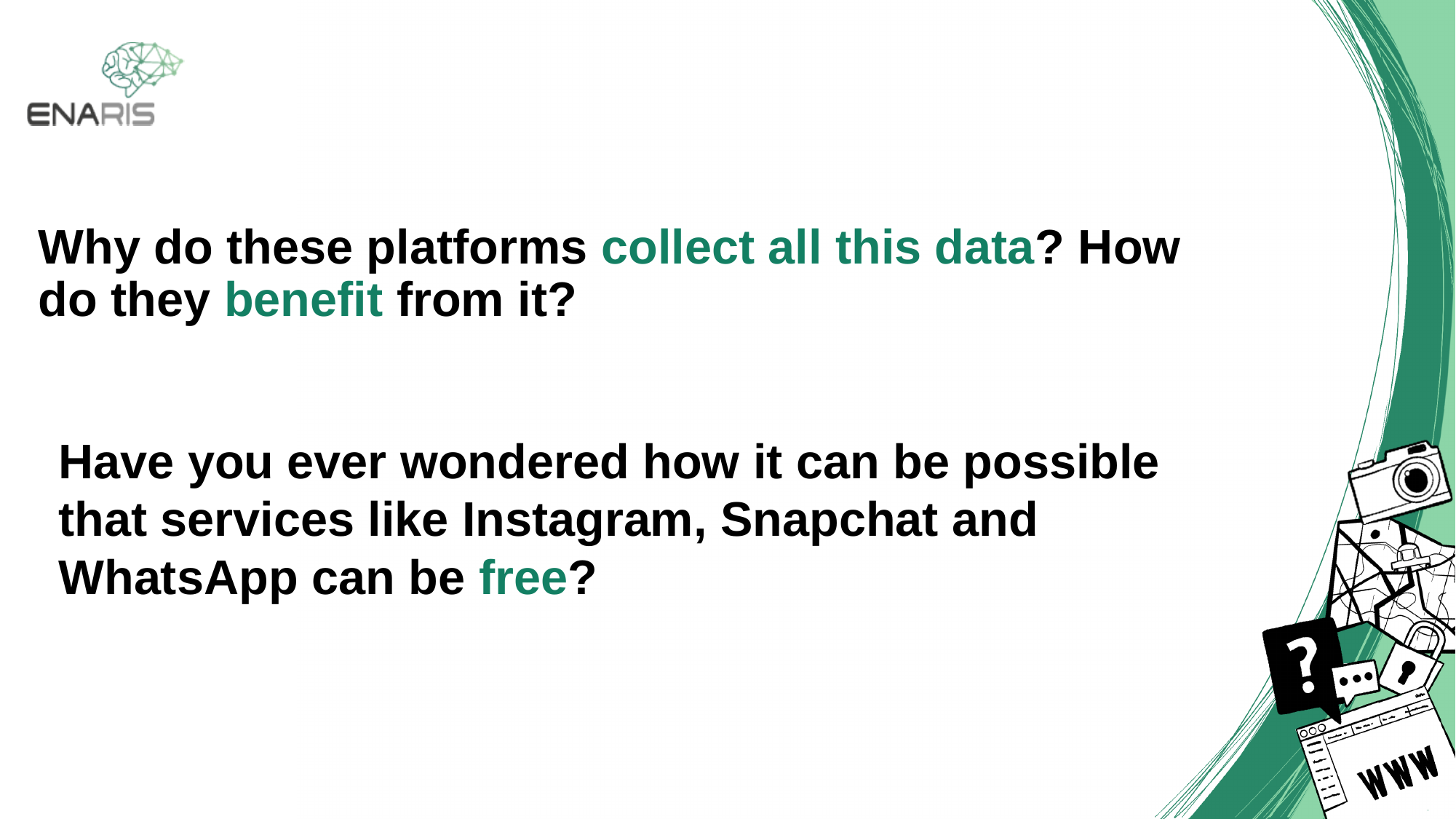

# Why do these platforms collect all this data? How do they benefit from it?
Have you ever wondered how it can be possible that services like Instagram, Snapchat and WhatsApp can be free?